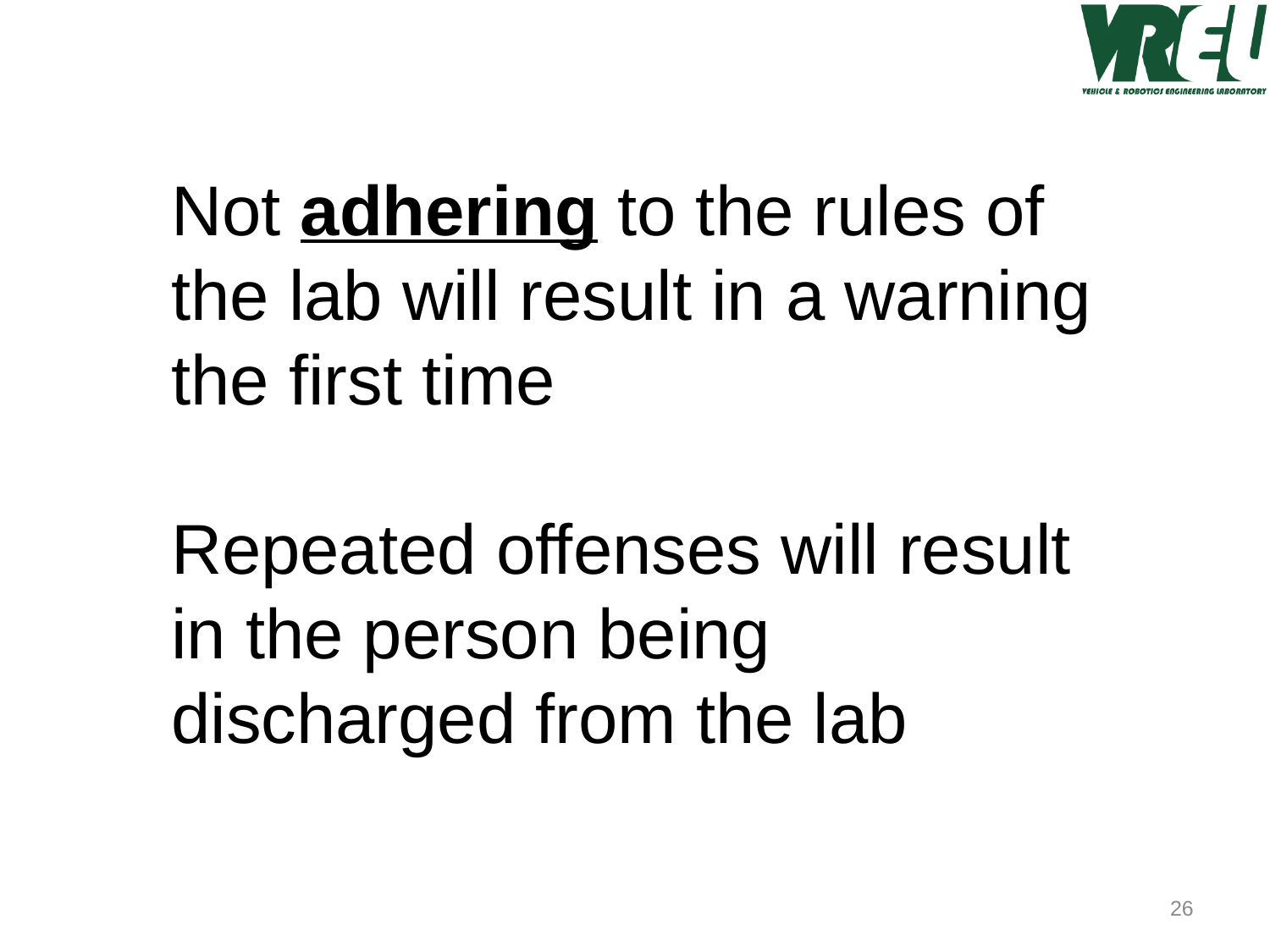

Not adhering to the rules of the lab will result in a warning the first time

Repeated offenses will result in the person being discharged from the lab
26